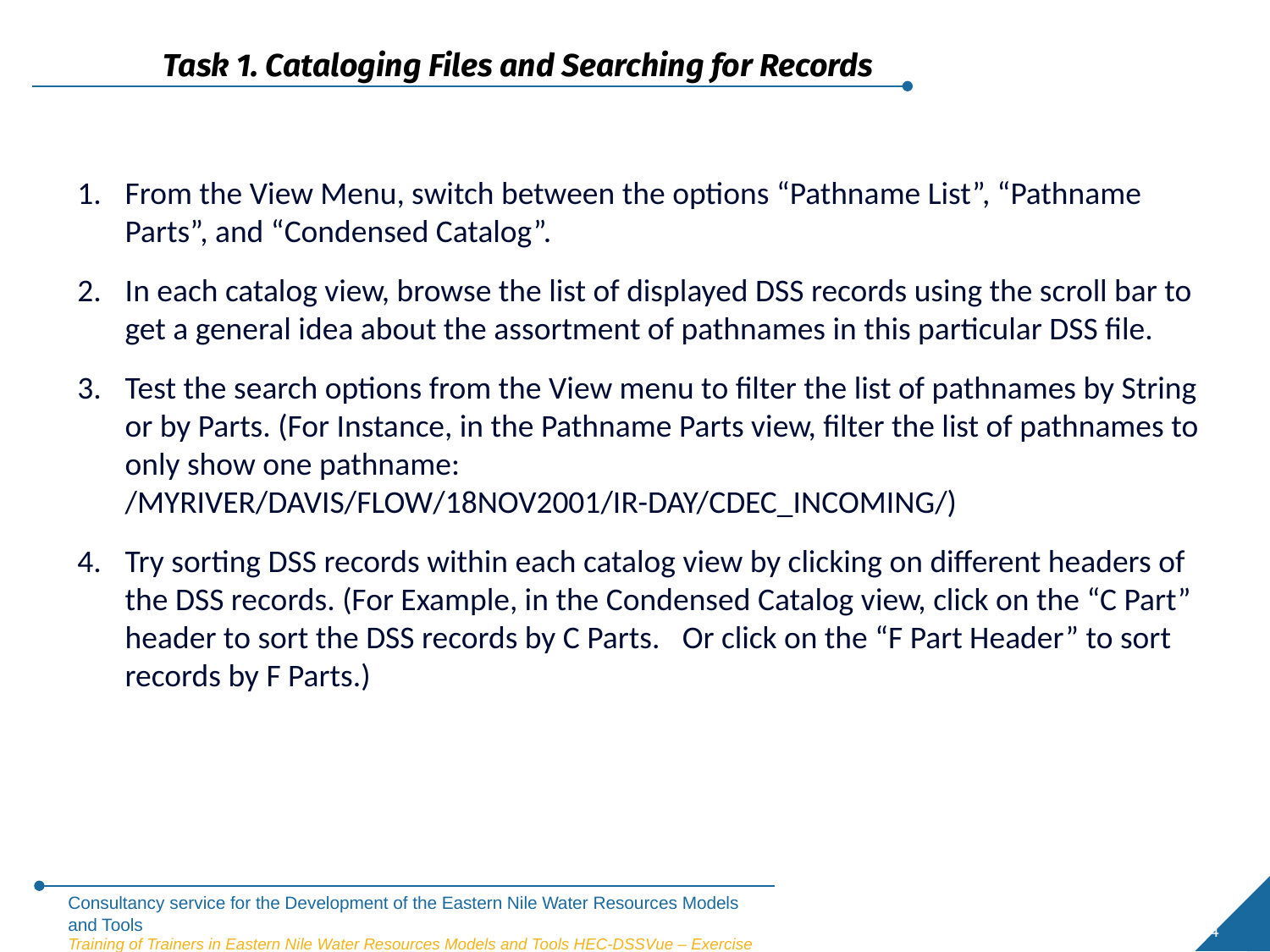

Task 1. Cataloging Files and Searching for Records
From the View Menu, switch between the options “Pathname List”, “Pathname Parts”, and “Condensed Catalog”.
In each catalog view, browse the list of displayed DSS records using the scroll bar to get a general idea about the assortment of pathnames in this particular DSS file.
Test the search options from the View menu to filter the list of pathnames by String or by Parts. (For Instance, in the Pathname Parts view, filter the list of pathnames to only show one pathname:  /MYRIVER/DAVIS/FLOW/18NOV2001/IR-DAY/CDEC_INCOMING/)
Try sorting DSS records within each catalog view by clicking on different headers of the DSS records. (For Example, in the Condensed Catalog view, click on the “C Part” header to sort the DSS records by C Parts.   Or click on the “F Part Header” to sort records by F Parts.)